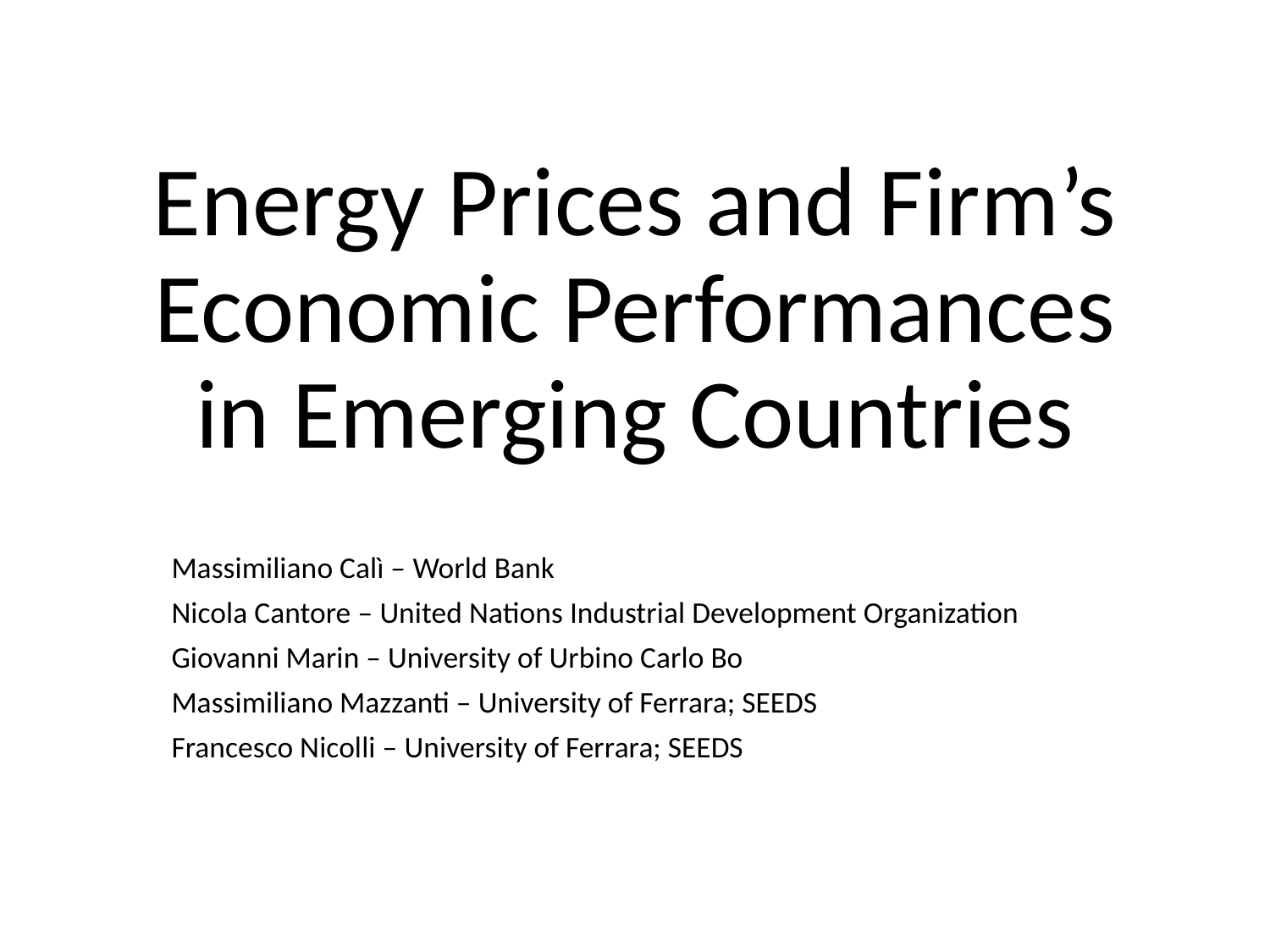

# Energy Prices and Firm’s Economic Performances in Emerging Countries
Massimiliano Calì – World Bank
Nicola Cantore – United Nations Industrial Development Organization
Giovanni Marin – University of Urbino Carlo Bo
Massimiliano Mazzanti – University of Ferrara; SEEDS
Francesco Nicolli – University of Ferrara; SEEDS